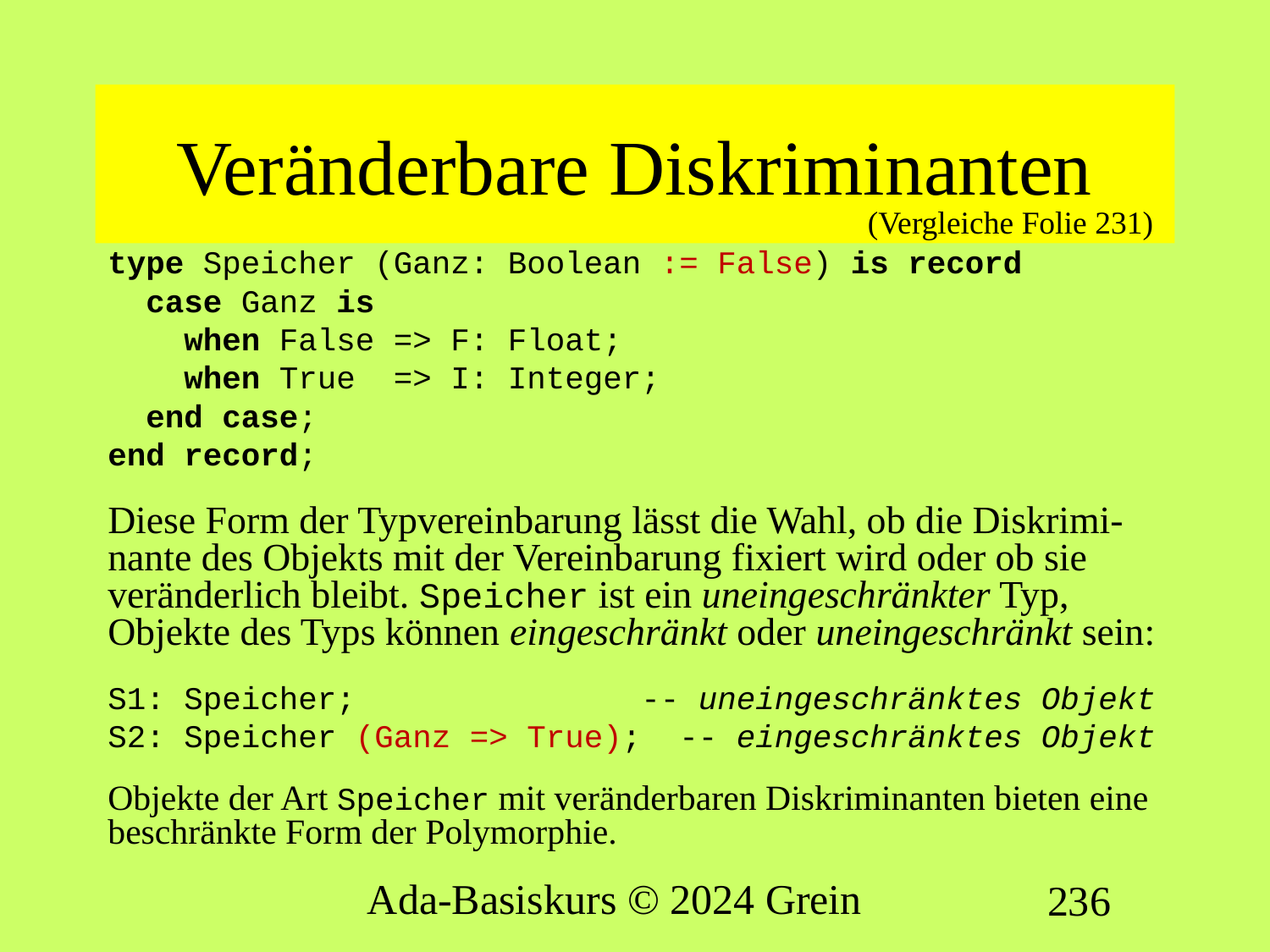

# Veränderbare Diskriminanten
(Vergleiche Folie 231)
type Speicher (Ganz: Boolean := False) is record
  case Ganz is
    when False => F: Float;
    when True  => I: Integer;
  end case;
end record;

Diese Form der Typvereinbarung lässt die Wahl, ob die Diskrimi-nante des Objekts mit der Vereinbarung fixiert wird oder ob sie veränderlich bleibt. Speicher ist ein uneingeschränkter Typ, Objekte des Typs können eingeschränkt oder uneingeschränkt sein:

S1: Speicher;               -- uneingeschränktes Objekt
S2: Speicher (Ganz => True);  -- eingeschränktes Objekt

Objekte der Art Speicher mit veränderbaren Diskriminanten bieten eine beschränkte Form der Polymorphie.
Ada-Basiskurs © 2024 Grein
236